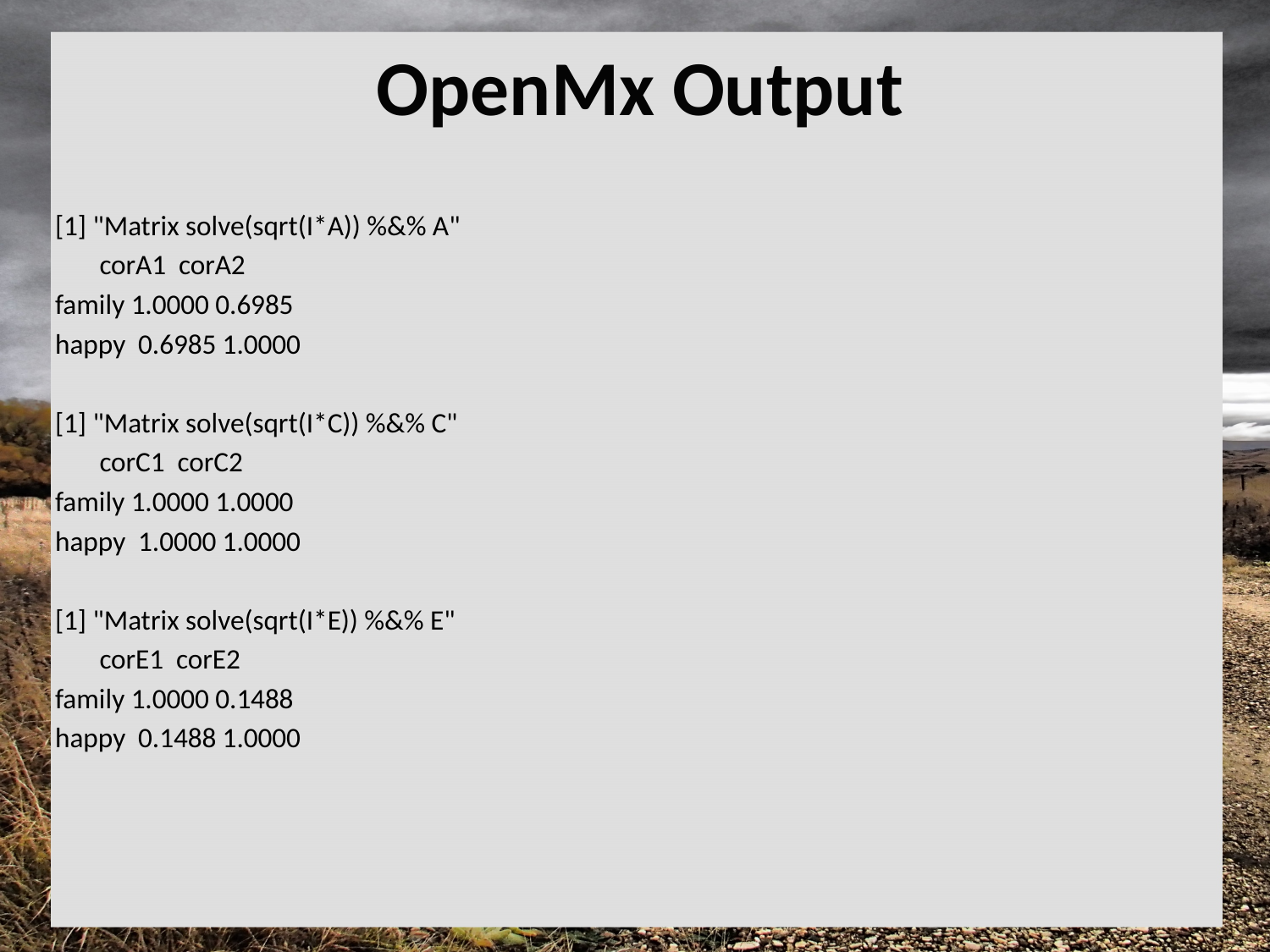

# OpenMx Output
[1] "Matrix solve(sqrt(I*A)) %&% A"
       corA1  corA2
family 1.0000 0.6985
happy  0.6985 1.0000

[1] "Matrix solve(sqrt(I*C)) %&% C"
       corC1  corC2
family 1.0000 1.0000
happy  1.0000 1.0000

[1] "Matrix solve(sqrt(I*E)) %&% E"
       corE1  corE2
family 1.0000 0.1488
happy  0.1488 1.0000